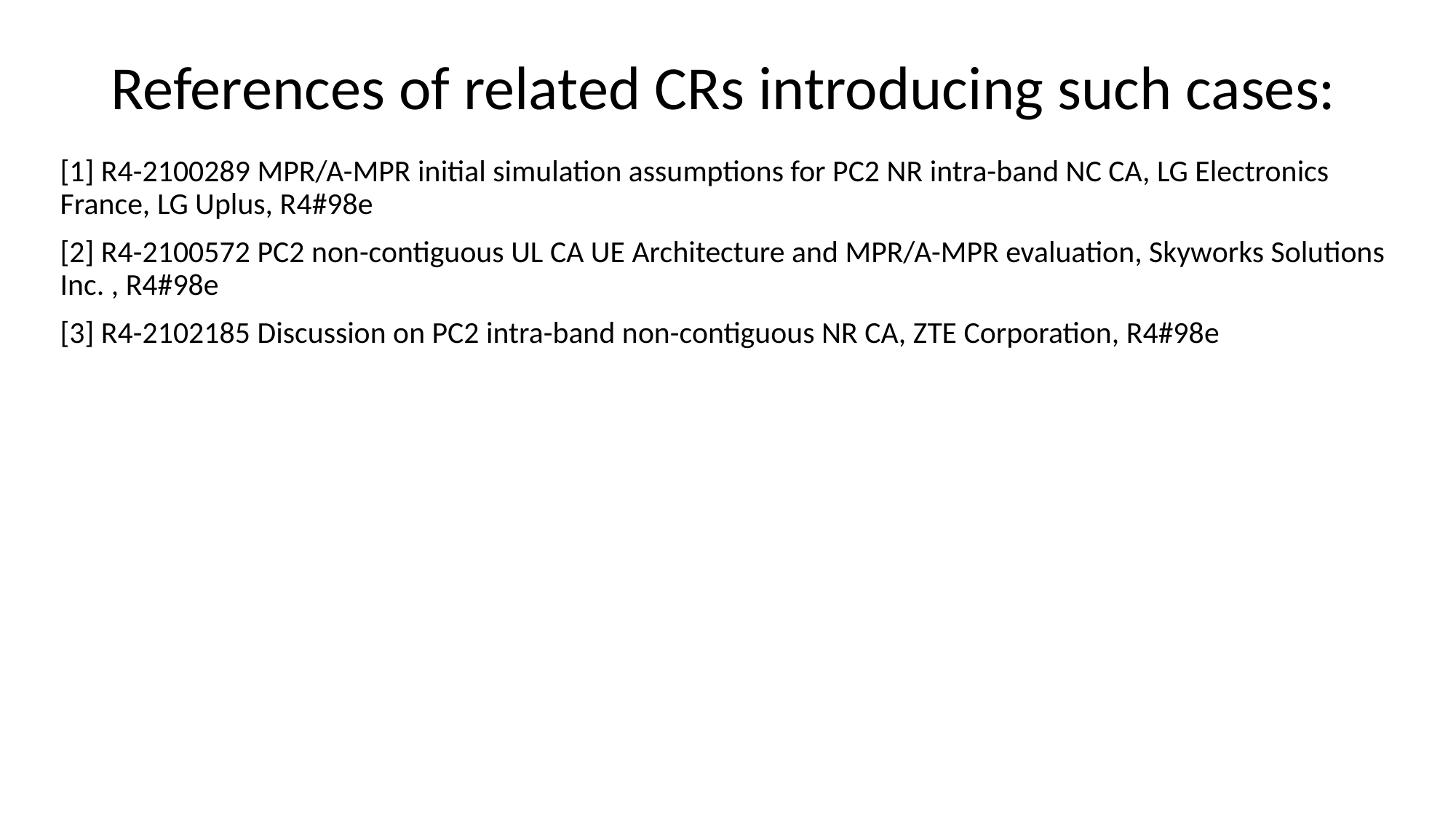

# References of related CRs introducing such cases:
[1] R4-2100289 MPR/A-MPR initial simulation assumptions for PC2 NR intra-band NC CA, LG Electronics France, LG Uplus, R4#98e
[2] R4-2100572 PC2 non-contiguous UL CA UE Architecture and MPR/A-MPR evaluation, Skyworks Solutions Inc. , R4#98e
[3] R4-2102185 Discussion on PC2 intra-band non-contiguous NR CA, ZTE Corporation, R4#98e